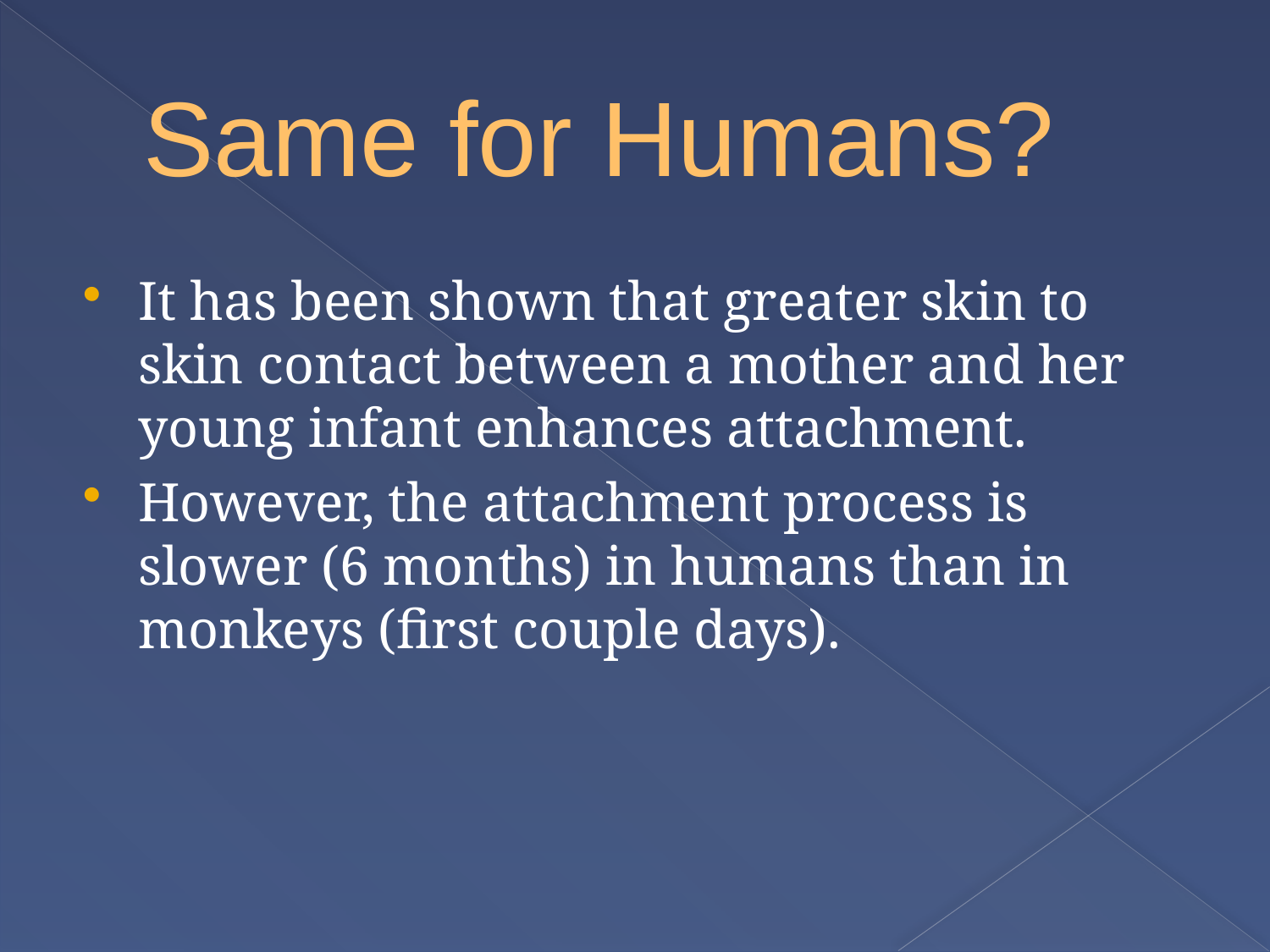

# Same for Humans?
It has been shown that greater skin to skin contact between a mother and her young infant enhances attachment.
However, the attachment process is slower (6 months) in humans than in monkeys (first couple days).